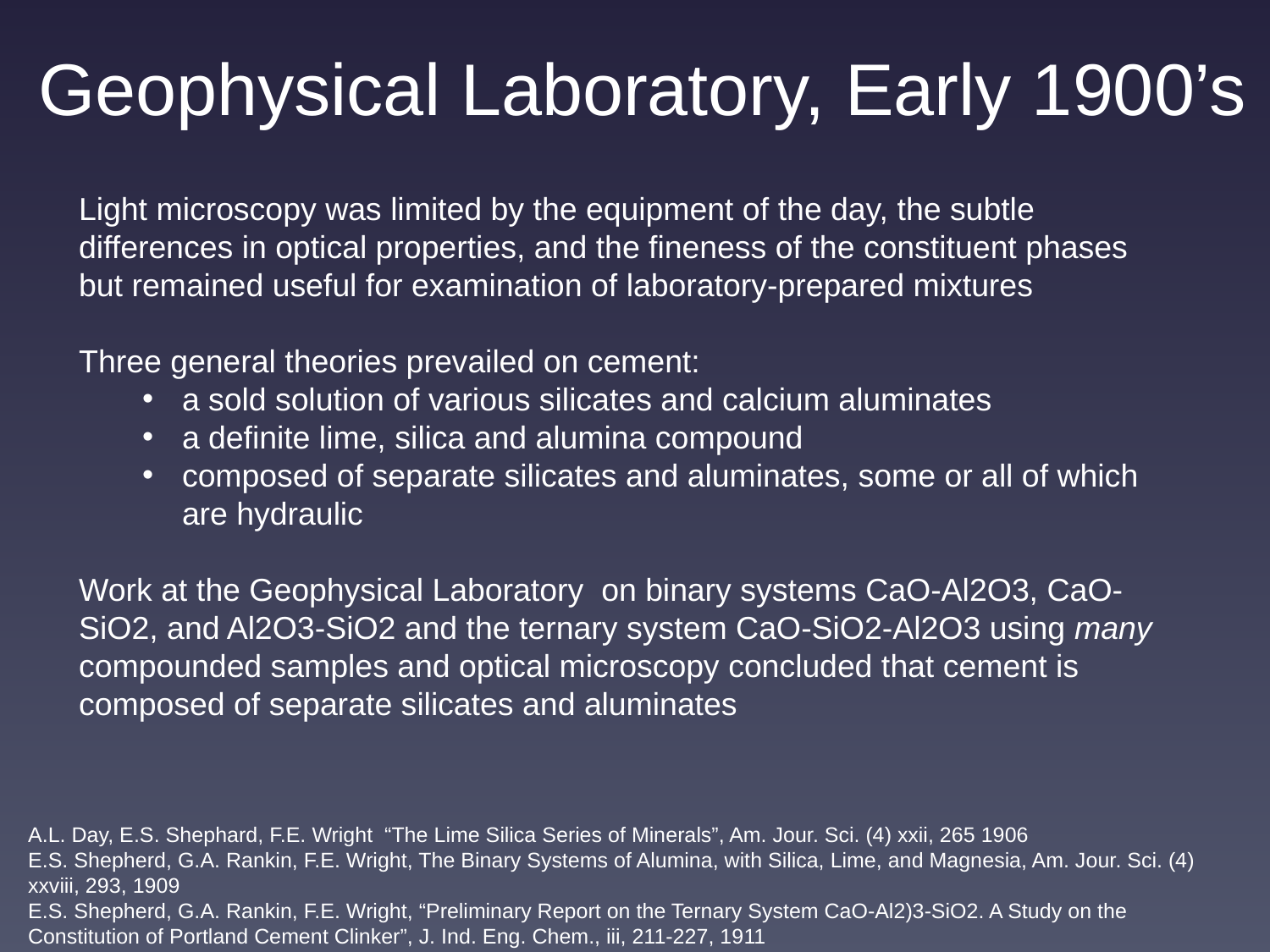

# Geophysical Laboratory, Early 1900’s
Light microscopy was limited by the equipment of the day, the subtle differences in optical properties, and the fineness of the constituent phases but remained useful for examination of laboratory-prepared mixtures

Three general theories prevailed on cement:
a sold solution of various silicates and calcium aluminates
a definite lime, silica and alumina compound
composed of separate silicates and aluminates, some or all of which are hydraulic

Work at the Geophysical Laboratory  on binary systems CaO-Al2O3, CaO-SiO2, and Al2O3-SiO2 and the ternary system CaO-SiO2-Al2O3 using many compounded samples and optical microscopy concluded that cement is composed of separate silicates and aluminates
A.L. Day, E.S. Shephard, F.E. Wright  “The Lime Silica Series of Minerals”, Am. Jour. Sci. (4) xxii, 265 1906
E.S. Shepherd, G.A. Rankin, F.E. Wright, The Binary Systems of Alumina, with Silica, Lime, and Magnesia, Am. Jour. Sci. (4)  xxviii, 293, 1909
E.S. Shepherd, G.A. Rankin, F.E. Wright, “Preliminary Report on the Ternary System CaO-Al2)3-SiO2. A Study on the Constitution of Portland Cement Clinker”, J. Ind. Eng. Chem., iii, 211-227, 1911